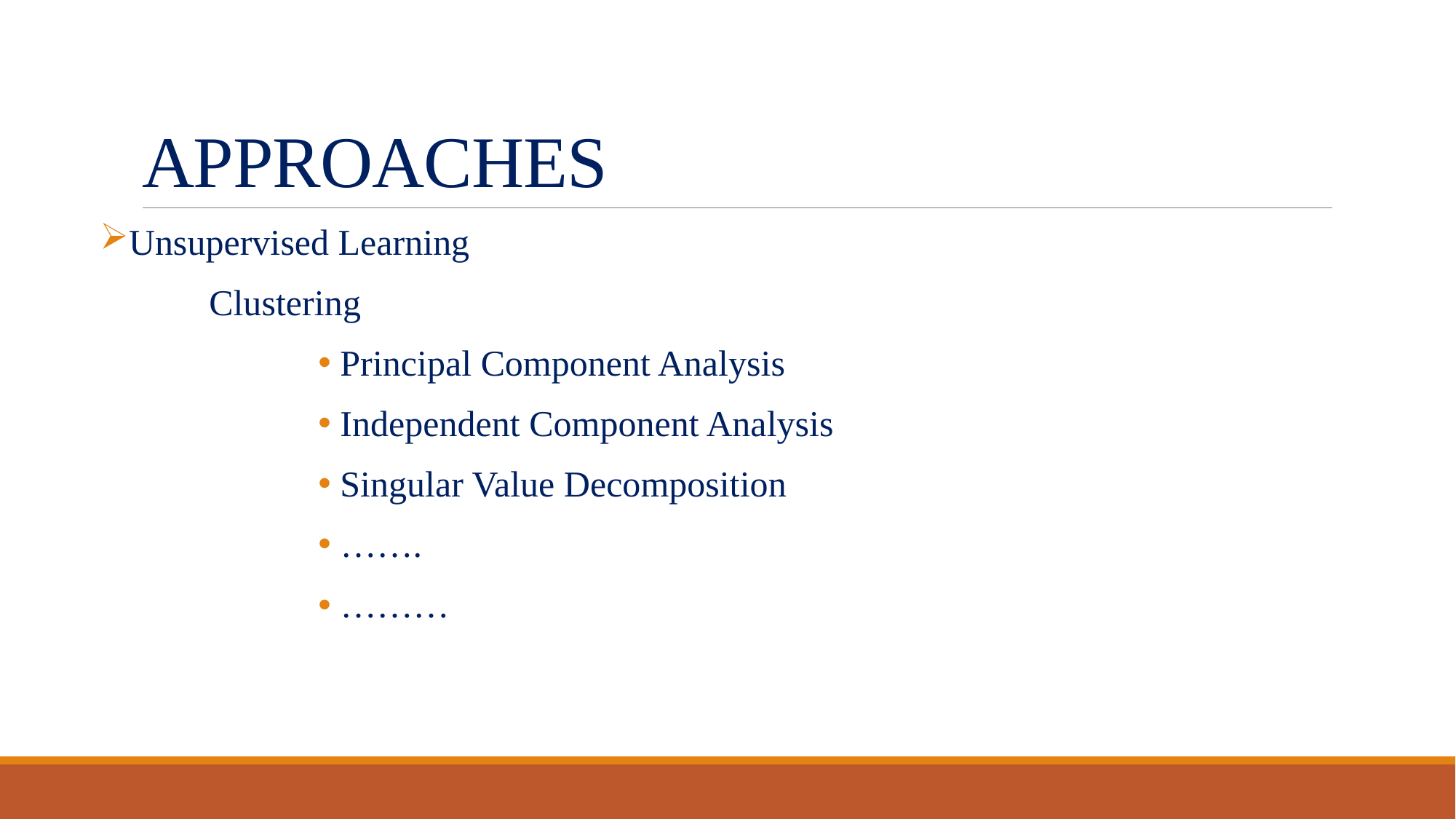

# APPROACHES
Unsupervised Learning
	Clustering
 Principal Component Analysis
 Independent Component Analysis
 Singular Value Decomposition
 …….
 ………